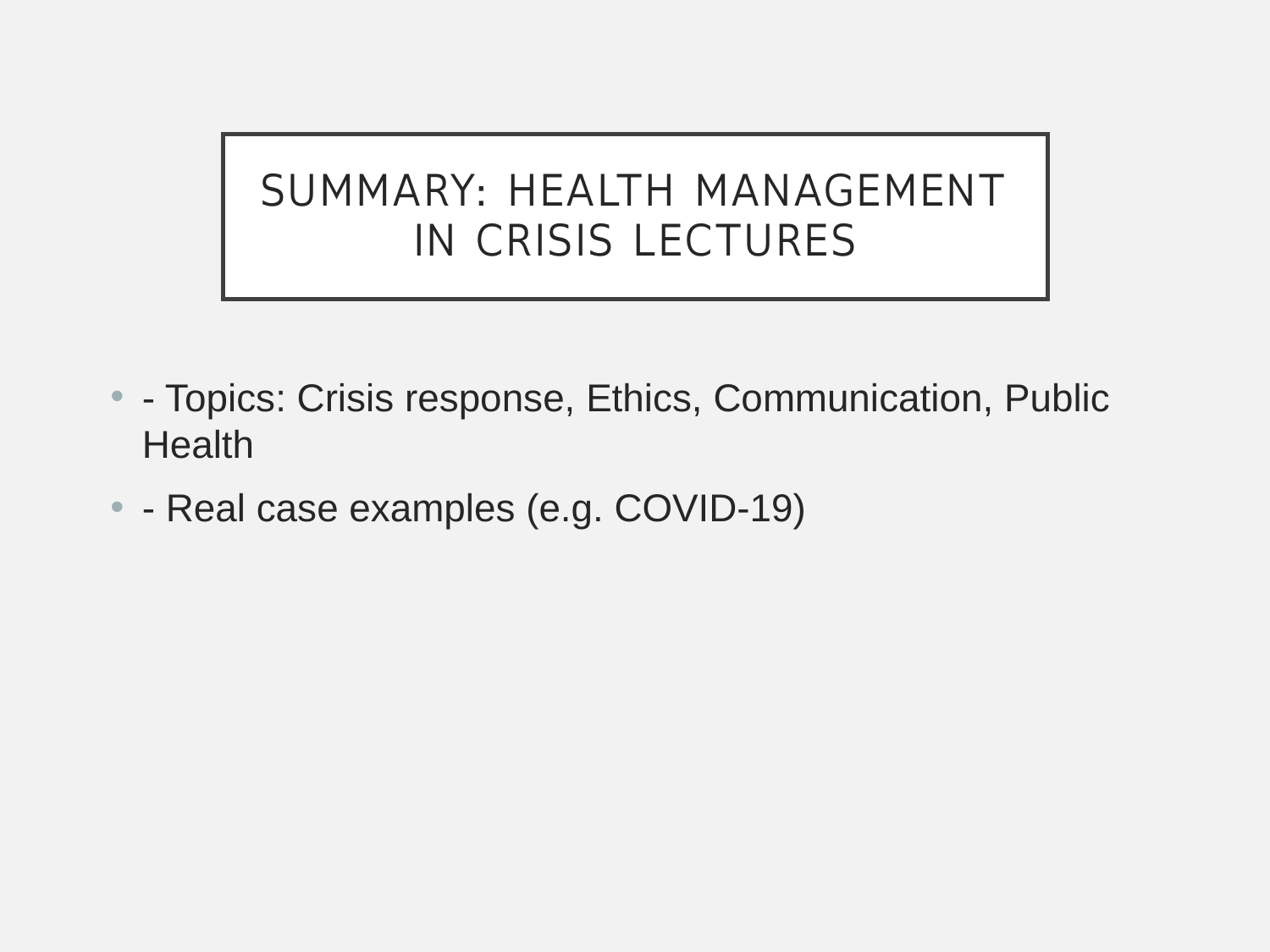

# Summary: Health Management in Crisis Lectures
- Topics: Crisis response, Ethics, Communication, Public Health
- Real case examples (e.g. COVID-19)